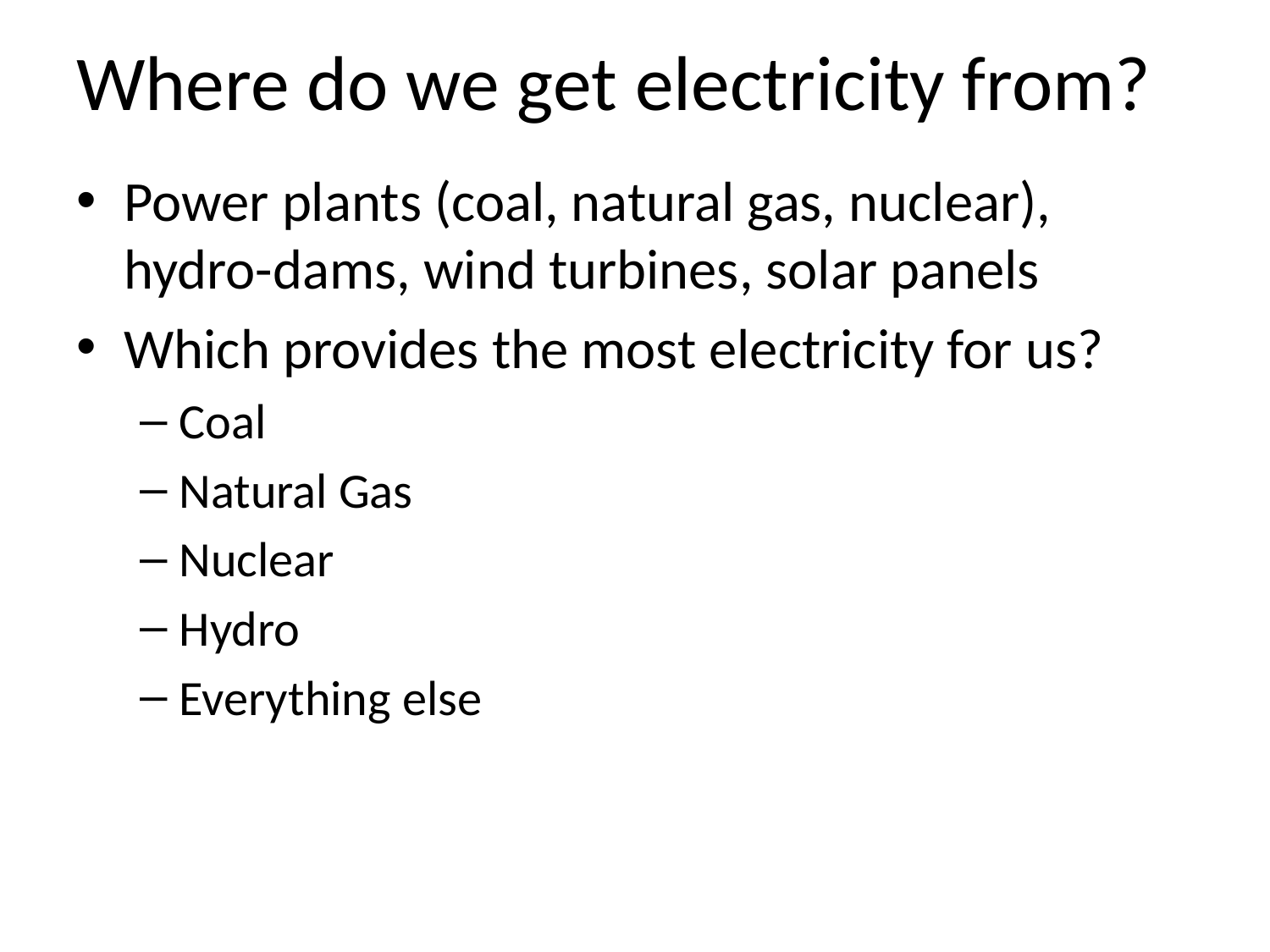

# Where do we get electricity from?
Power plants (coal, natural gas, nuclear), hydro-dams, wind turbines, solar panels
Which provides the most electricity for us?
Coal
Natural Gas
Nuclear
Hydro
Everything else